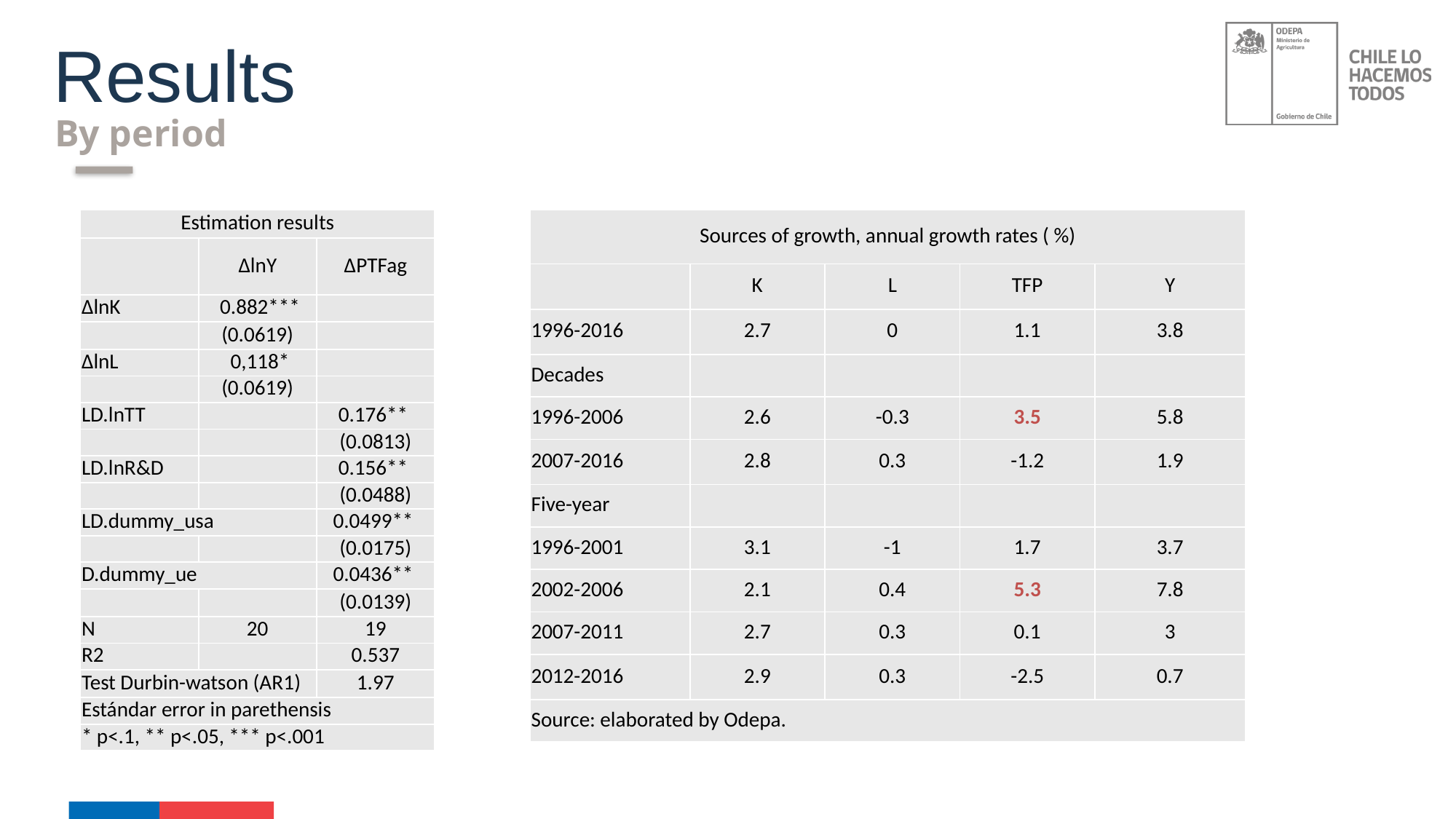

Results
By period

| Estimation results |  |  |
| --- | --- | --- |
|  | ∆lnY | ∆PTFag |
| ∆lnK | 0.882\*\*\* |  |
|  | (0.0619) |  |
| ∆lnL | 0,118\* |  |
|  | (0.0619) |  |
| LD.lnTT |  | 0.176\*\* |
|  |  | (0.0813) |
| LD.lnR&D |  | 0.156\*\* |
|  |  | (0.0488) |
| LD.dummy\_usa |  | 0.0499\*\* |
|  |  | (0.0175) |
| D.dummy\_ue |  | 0.0436\*\* |
|  |  | (0.0139) |
| N | 20 | 19 |
| R2 |  | 0.537 |
| Test Durbin-watson (AR1) |  | 1.97 |
| Estándar error in parethensis |  |  |
| \* p<.1, \*\* p<.05, \*\*\* p<.001 |  |  |
| Sources of growth, annual growth rates ( %) |  |  |  |  |
| --- | --- | --- | --- | --- |
|  | K | L | TFP | Y |
| 1996-2016 | 2.7 | 0 | 1.1 | 3.8 |
| Decades |  |  |  |  |
| 1996-2006 | 2.6 | -0.3 | 3.5 | 5.8 |
| 2007-2016 | 2.8 | 0.3 | -1.2 | 1.9 |
| Five-year |  |  |  |  |
| 1996-2001 | 3.1 | -1 | 1.7 | 3.7 |
| 2002-2006 | 2.1 | 0.4 | 5.3 | 7.8 |
| 2007-2011 | 2.7 | 0.3 | 0.1 | 3 |
| 2012-2016 | 2.9 | 0.3 | -2.5 | 0.7 |
| Source: elaborated by Odepa. |  |  |  |  |

### Chart

| Category |
|---|